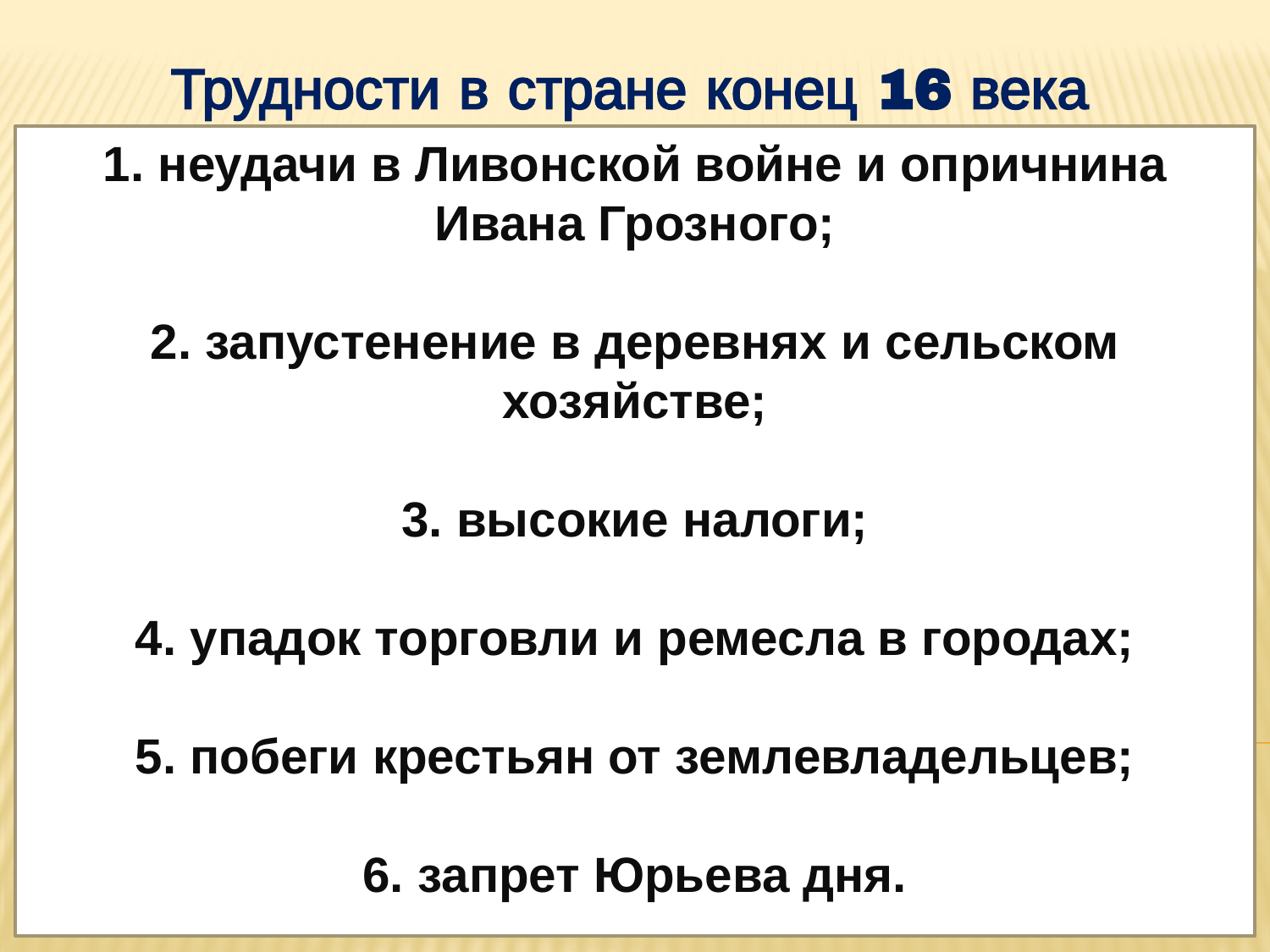

Трудности в стране конец 16 века
# 1. неудачи в Ливонской войне и опричнина Ивана Грозного; 2. запустенение в деревнях и сельском хозяйстве; 3. высокие налоги; 4. упадок торговли и ремесла в городах; 5. побеги крестьян от землевладельцев; 6. запрет Юрьева дня.